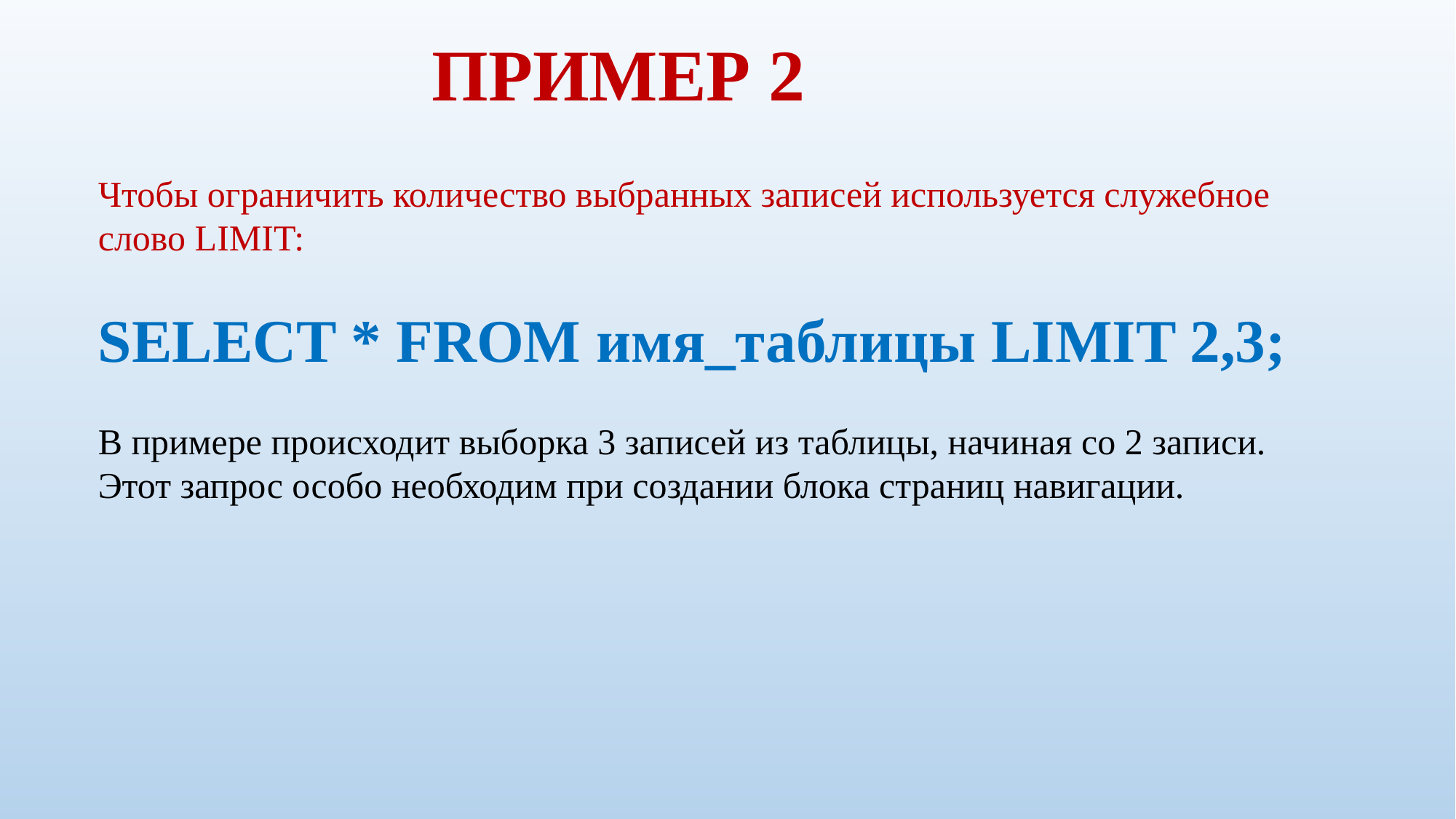

ПРИМЕР 2
Чтобы ограничить количество выбранных записей используется служебное слово LIMIT:

SELECT * FROM имя_таблицы LIMIT 2,3;

В примере происходит выборка 3 записей из таблицы, начиная со 2 записи.
Этот запрос особо необходим при создании блока страниц навигации.